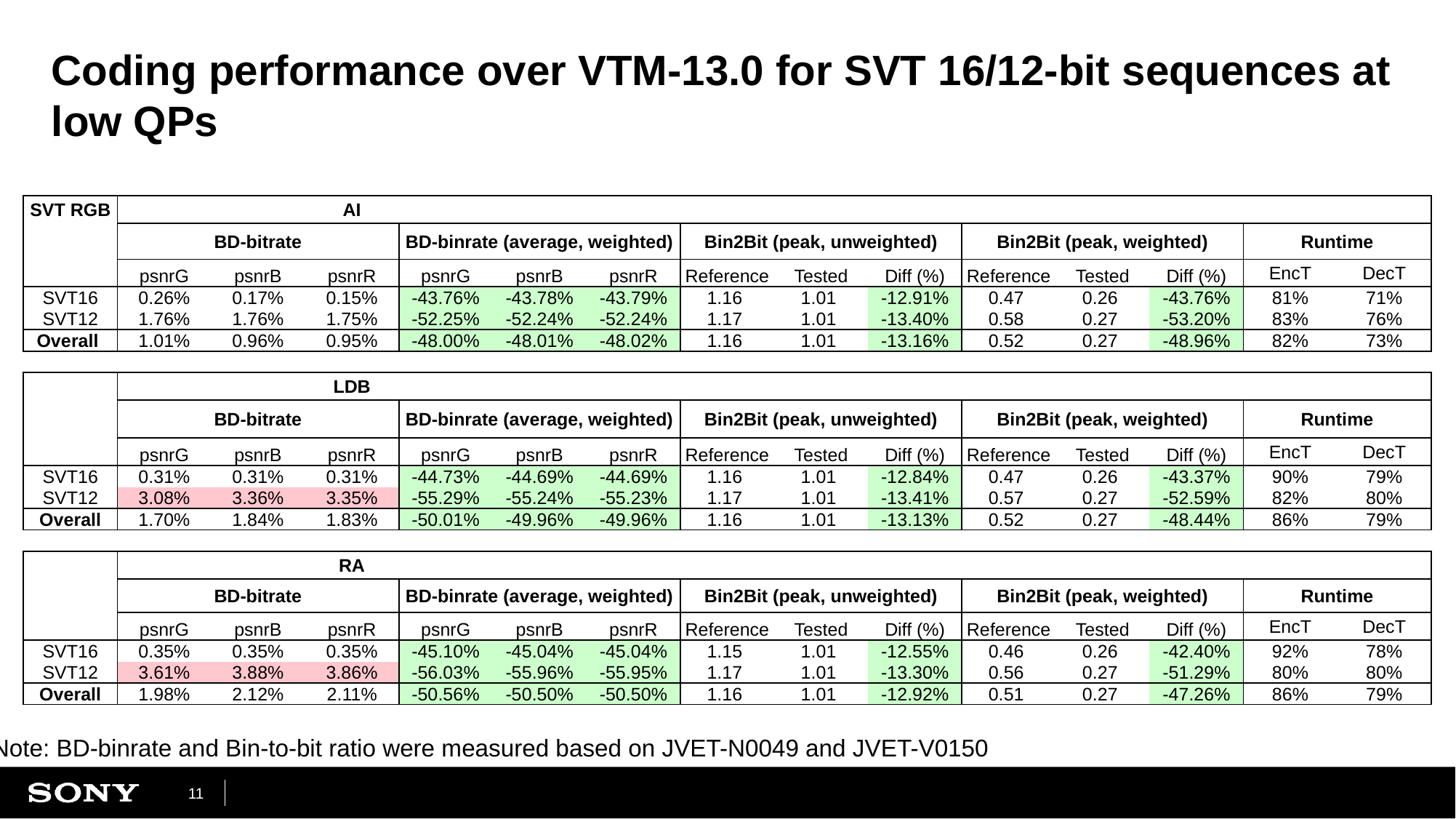

# Coding performance over VTM-13.0 for SVT 16/12-bit sequences at low QPs
| SVT RGB |  |  | AI |  |  |  |  |  |  |  |  |  |  |  |
| --- | --- | --- | --- | --- | --- | --- | --- | --- | --- | --- | --- | --- | --- | --- |
|  | BD-bitrate |  |  | BD-binrate (average, weighted) |  |  | Bin2Bit (peak, unweighted) |  |  | Bin2Bit (peak, weighted) |  |  | Runtime |  |
|  | psnrG | psnrB | psnrR | psnrG | psnrB | psnrR | Reference | Tested | Diff (%) | Reference | Tested | Diff (%) | EncT | DecT |
| SVT16 | 0.26% | 0.17% | 0.15% | -43.76% | -43.78% | -43.79% | 1.16 | 1.01 | -12.91% | 0.47 | 0.26 | -43.76% | 81% | 71% |
| SVT12 | 1.76% | 1.76% | 1.75% | -52.25% | -52.24% | -52.24% | 1.17 | 1.01 | -13.40% | 0.58 | 0.27 | -53.20% | 83% | 76% |
| Overall | 1.01% | 0.96% | 0.95% | -48.00% | -48.01% | -48.02% | 1.16 | 1.01 | -13.16% | 0.52 | 0.27 | -48.96% | 82% | 73% |
|  |  |  |  |  |  |  |  |  |  |  |  |  |  |  |
|  |  |  | LDB |  |  |  |  |  |  |  |  |  |  |  |
|  | BD-bitrate |  |  | BD-binrate (average, weighted) |  |  | Bin2Bit (peak, unweighted) |  |  | Bin2Bit (peak, weighted) |  |  | Runtime |  |
|  | psnrG | psnrB | psnrR | psnrG | psnrB | psnrR | Reference | Tested | Diff (%) | Reference | Tested | Diff (%) | EncT | DecT |
| SVT16 | 0.31% | 0.31% | 0.31% | -44.73% | -44.69% | -44.69% | 1.16 | 1.01 | -12.84% | 0.47 | 0.26 | -43.37% | 90% | 79% |
| SVT12 | 3.08% | 3.36% | 3.35% | -55.29% | -55.24% | -55.23% | 1.17 | 1.01 | -13.41% | 0.57 | 0.27 | -52.59% | 82% | 80% |
| Overall | 1.70% | 1.84% | 1.83% | -50.01% | -49.96% | -49.96% | 1.16 | 1.01 | -13.13% | 0.52 | 0.27 | -48.44% | 86% | 79% |
|  |  |  |  |  |  |  |  |  |  |  |  |  |  |  |
|  |  |  | RA |  |  |  |  |  |  |  |  |  |  |  |
|  | BD-bitrate |  |  | BD-binrate (average, weighted) |  |  | Bin2Bit (peak, unweighted) |  |  | Bin2Bit (peak, weighted) |  |  | Runtime |  |
|  | psnrG | psnrB | psnrR | psnrG | psnrB | psnrR | Reference | Tested | Diff (%) | Reference | Tested | Diff (%) | EncT | DecT |
| SVT16 | 0.35% | 0.35% | 0.35% | -45.10% | -45.04% | -45.04% | 1.15 | 1.01 | -12.55% | 0.46 | 0.26 | -42.40% | 92% | 78% |
| SVT12 | 3.61% | 3.88% | 3.86% | -56.03% | -55.96% | -55.95% | 1.17 | 1.01 | -13.30% | 0.56 | 0.27 | -51.29% | 80% | 80% |
| Overall | 1.98% | 2.12% | 2.11% | -50.56% | -50.50% | -50.50% | 1.16 | 1.01 | -12.92% | 0.51 | 0.27 | -47.26% | 86% | 79% |
Note: BD-binrate and Bin-to-bit ratio were measured based on JVET-N0049 and JVET-V0150